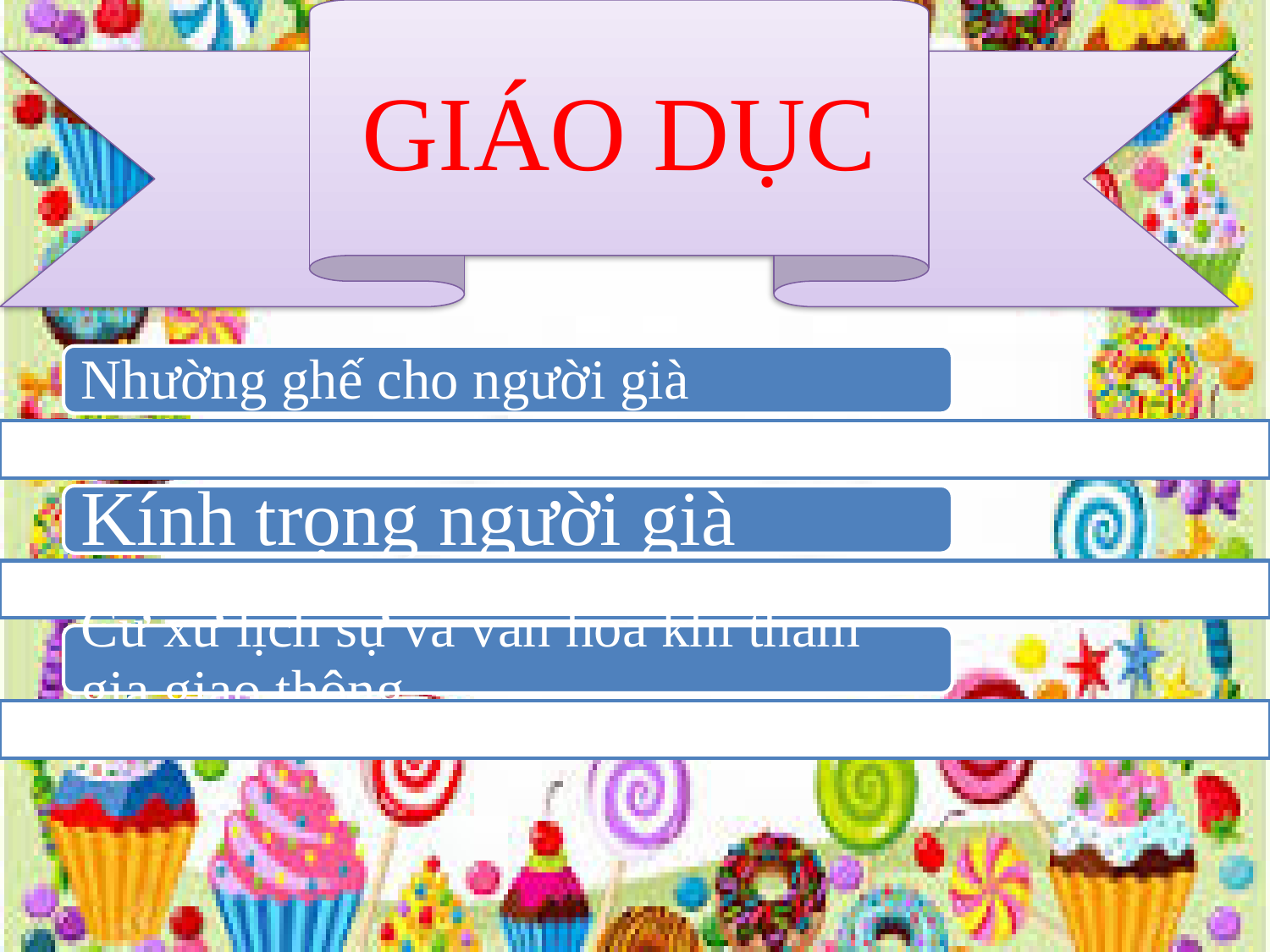

GIÁO DỤC
Nhường ghế cho người già
Kính trọng người già
Cư xử lịch sự và văn hóa khi tham gia giao thông